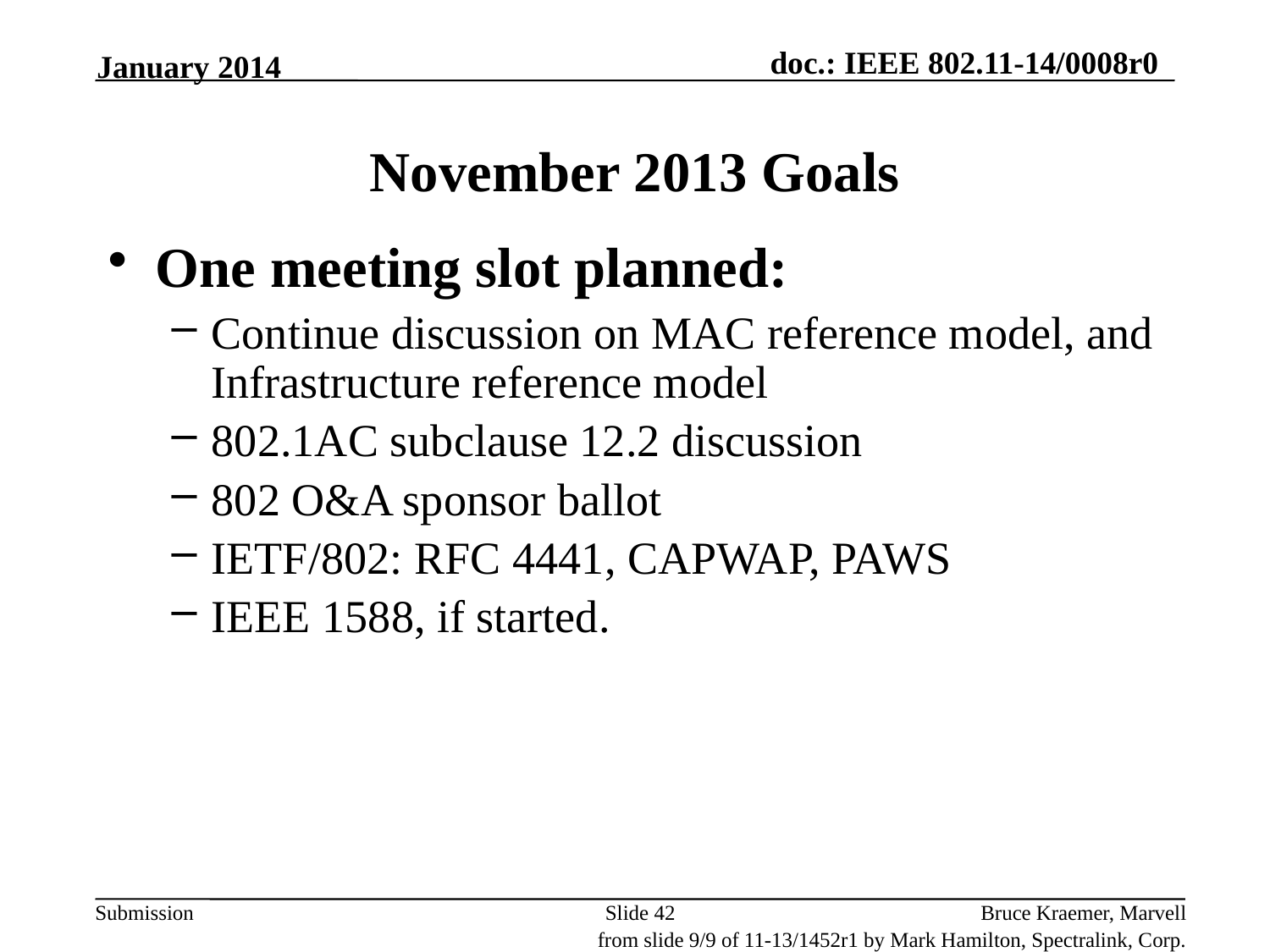

January 2014
# November 2013 Goals
One meeting slot planned:
Continue discussion on MAC reference model, and Infrastructure reference model
802.1AC subclause 12.2 discussion
802 O&A sponsor ballot
IETF/802: RFC 4441, CAPWAP, PAWS
IEEE 1588, if started.

Slide 42
Bruce Kraemer, Marvell
from slide 9/9 of 11-13/1452r1 by Mark Hamilton, Spectralink, Corp.